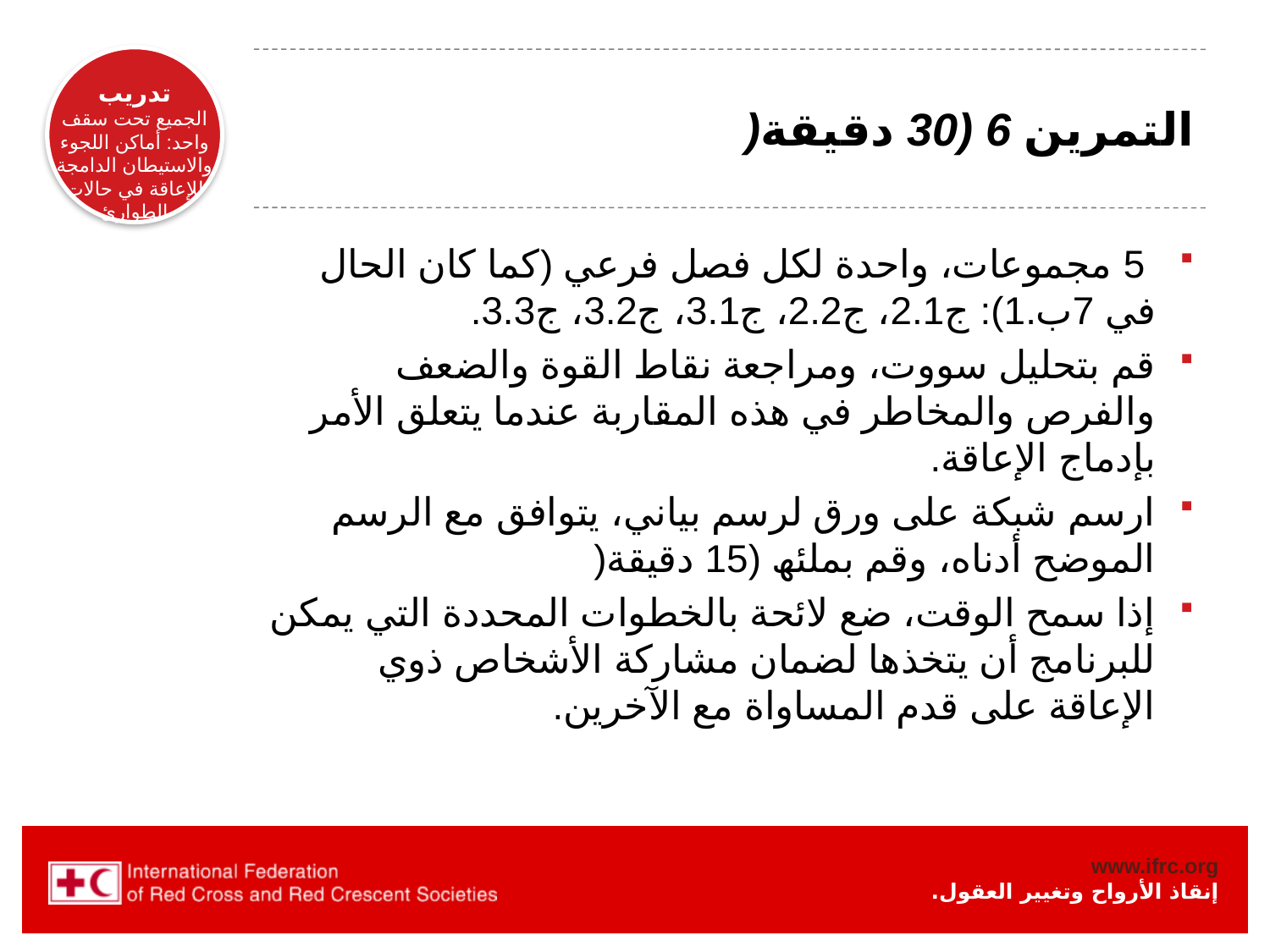

# التمرين 6 (30 دقيقة(
 5 مجموعات، واحدة لكل فصل فرعي (كما كان الحال في 7ب.1): ج2.1، ج2.2، ج3.1، ج3.2، ج3.3.
قم بتحليل سووت، ومراجعة نقاط القوة والضعف والفرص والمخاطر في هذه المقاربة عندما يتعلق الأمر بإدماج الإعاقة.
ارسم شبكة على ورق لرسم بياني، یتوافق مع الرسم الموضح أدناه، وقم بملئھ (15 دقیقة(
إذا سمح الوقت، ضع لائحة بالخطوات المحددة التي يمكن للبرنامج أن يتخذها لضمان مشاركة الأشخاص ذوي الإعاقة على قدم المساواة مع الآخرين.